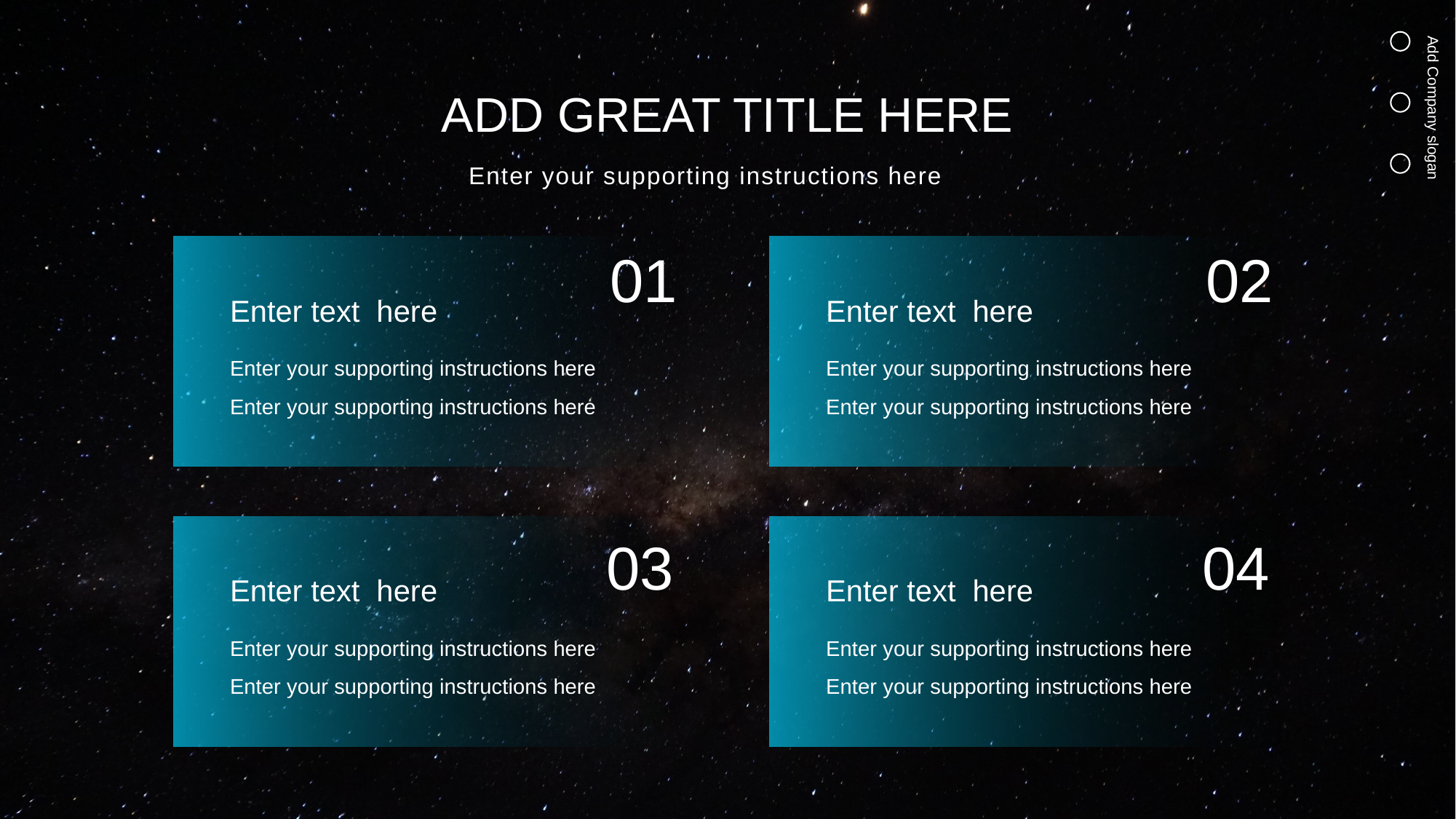

ADD GREAT TITLE HERE
Enter your supporting instructions here

01

02
Enter text  here
Enter text  here
Enter your supporting instructions here
Enter your supporting instructions here
Enter your supporting instructions here
Enter your supporting instructions here

03
04
Enter text  here
Enter text  here
Enter your supporting instructions here
Enter your supporting instructions here
Enter your supporting instructions here
Enter your supporting instructions here